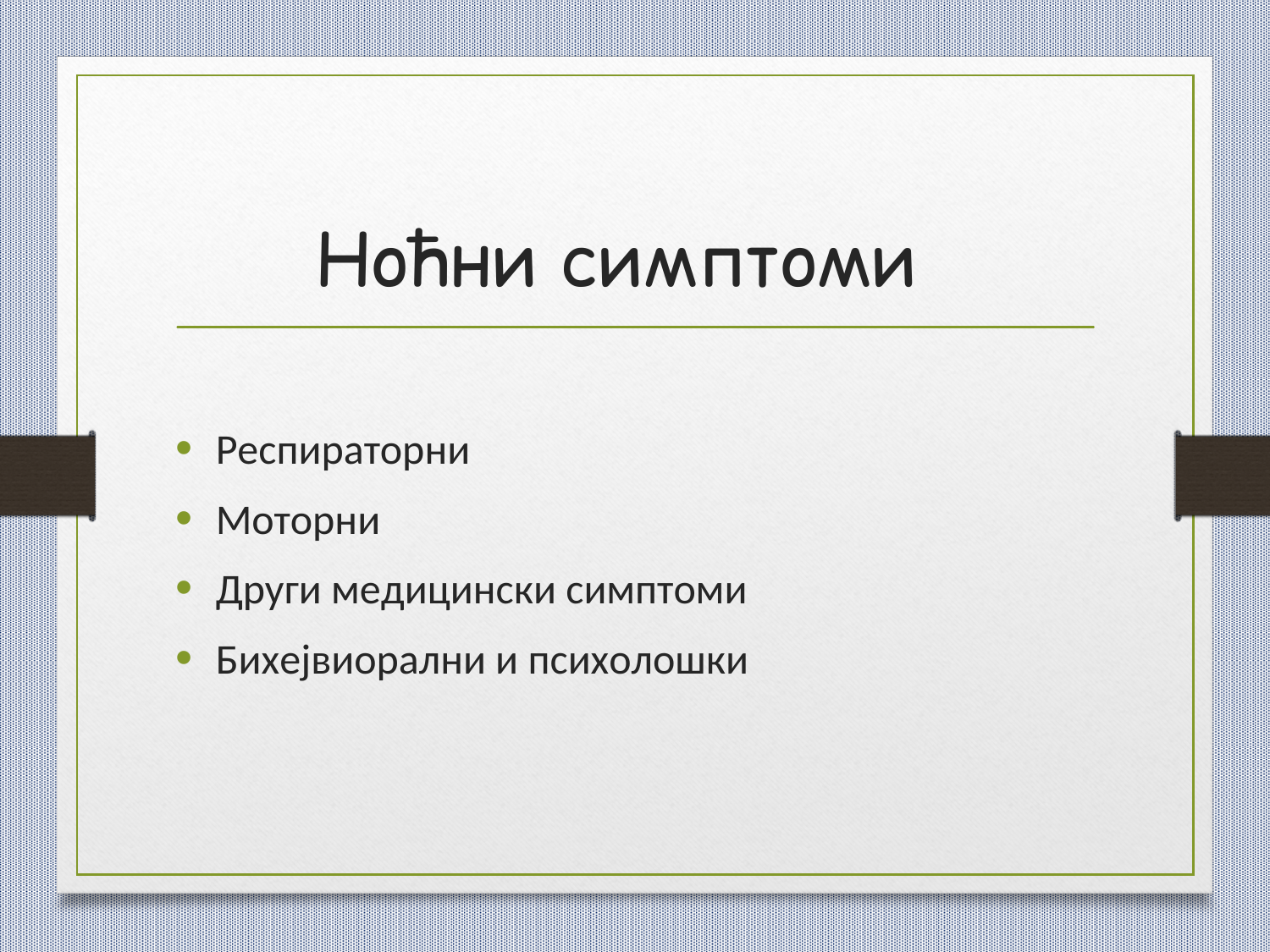

# Нoћни симптoми

Рeспирaтoрни
Moтoрни
Други мeдицински симптoми
Бихeјвиoрaлни и психoлoшки